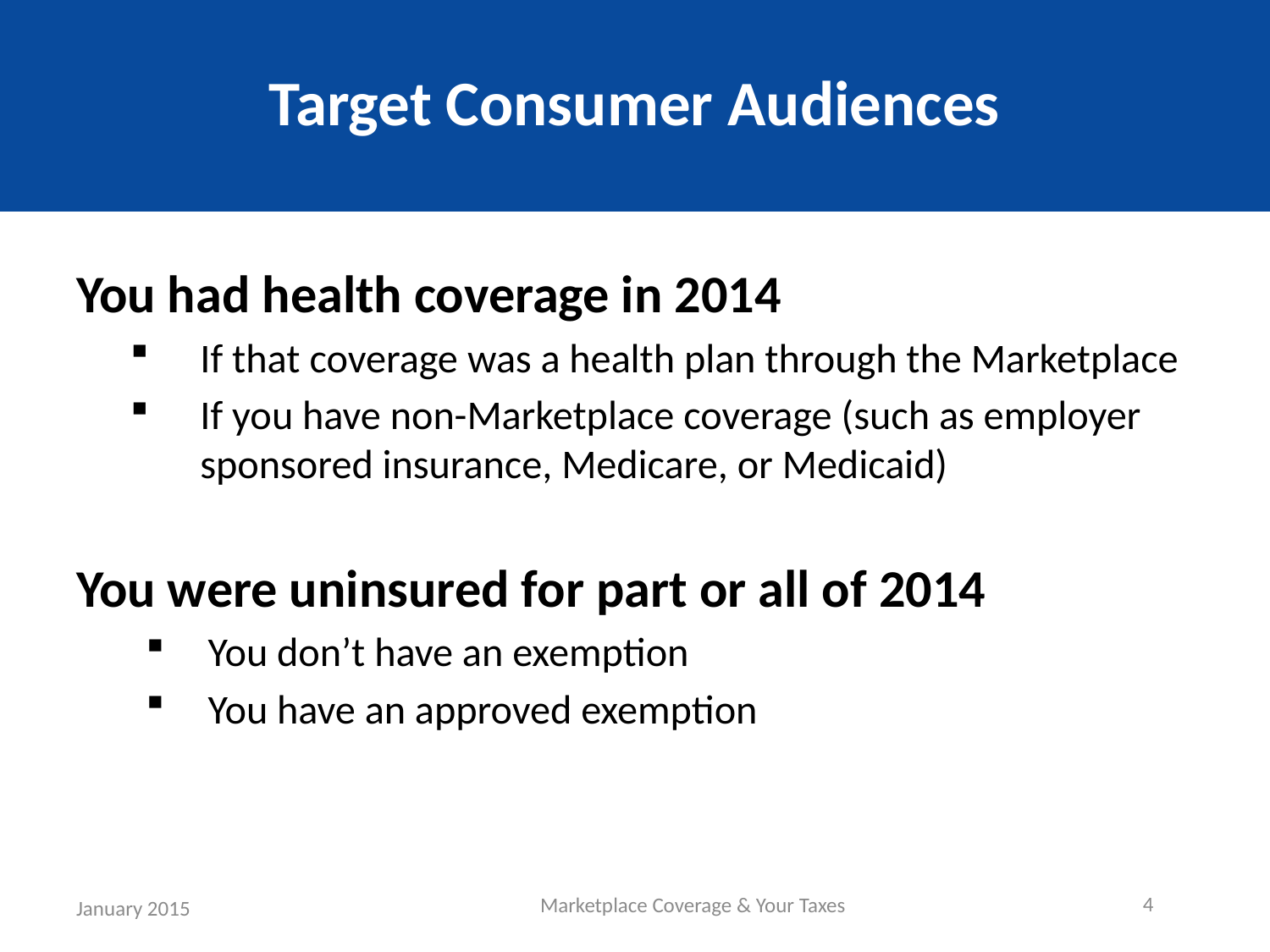

# Target Consumer Audiences
You had health coverage in 2014
If that coverage was a health plan through the Marketplace
If you have non-Marketplace coverage (such as employer sponsored insurance, Medicare, or Medicaid)

You were uninsured for part or all of 2014
You don’t have an exemption
You have an approved exemption

4
January 2015